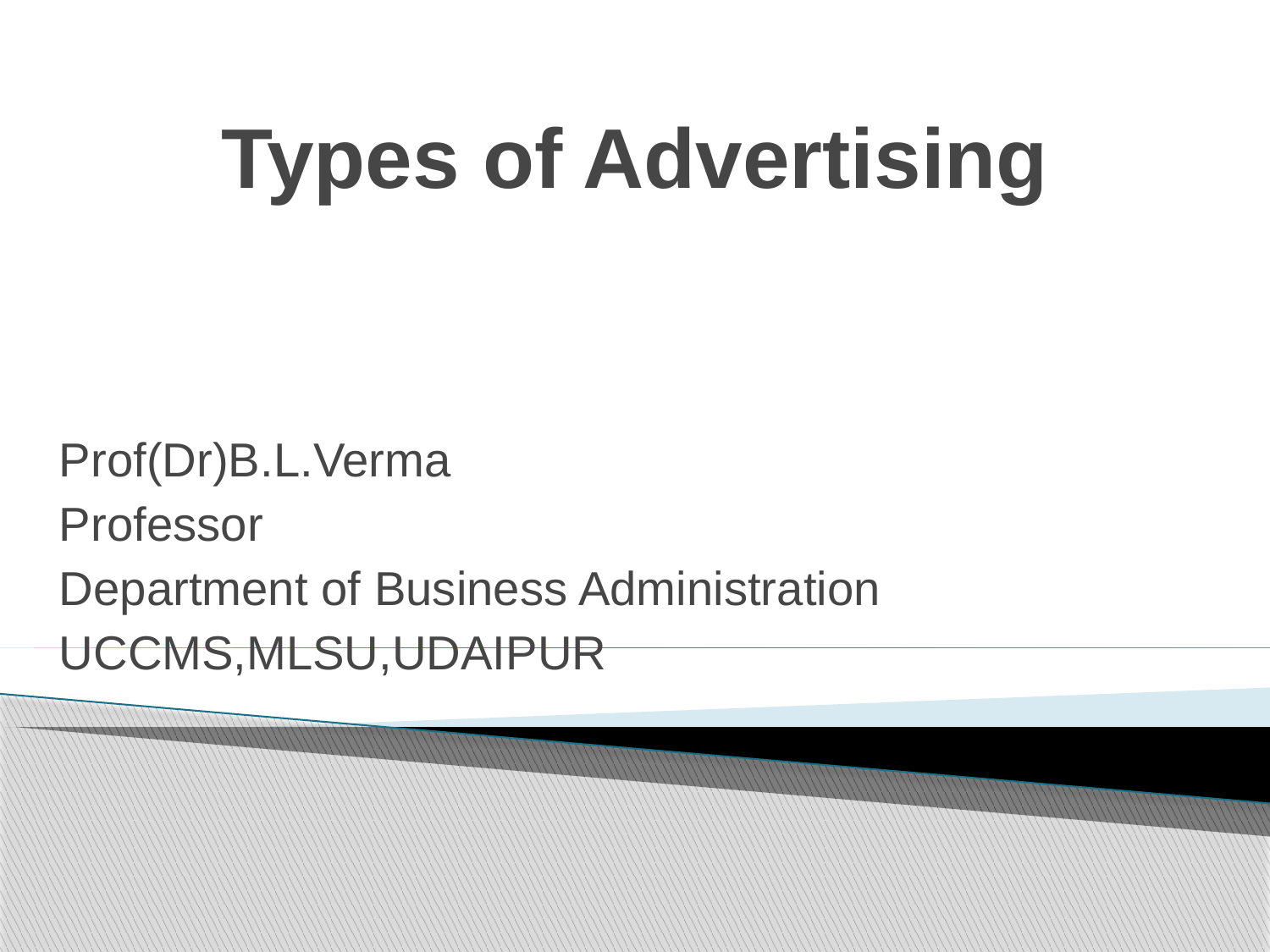

# Types of Advertising
Prof(Dr)B.L.Verma
Professor
Department of Business Administration
UCCMS,MLSU,UDAIPUR